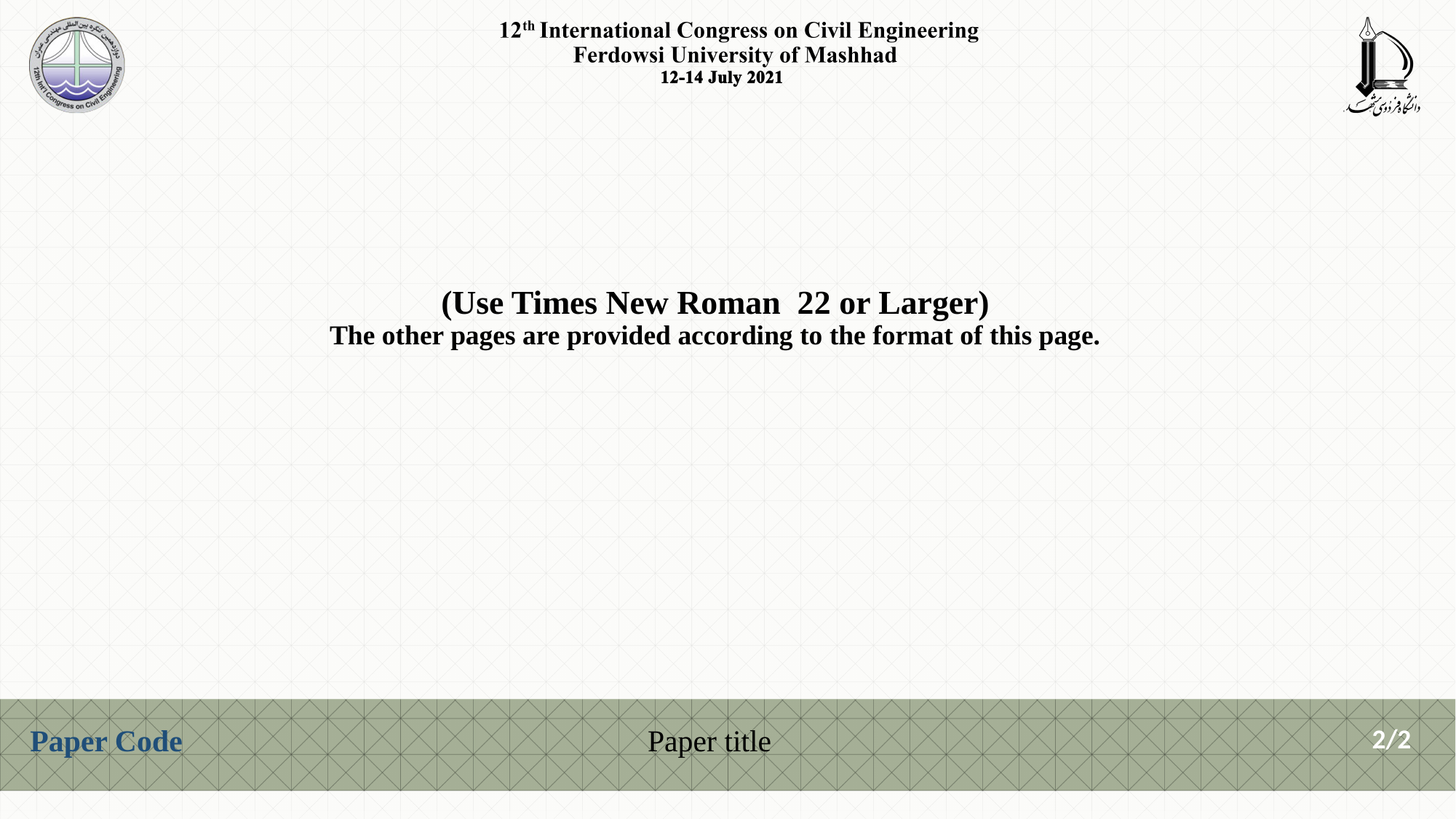

# (Use Times New Roman  22 or Larger) The other pages are provided according to the format of this page.
Paper Code
Paper title
2/2